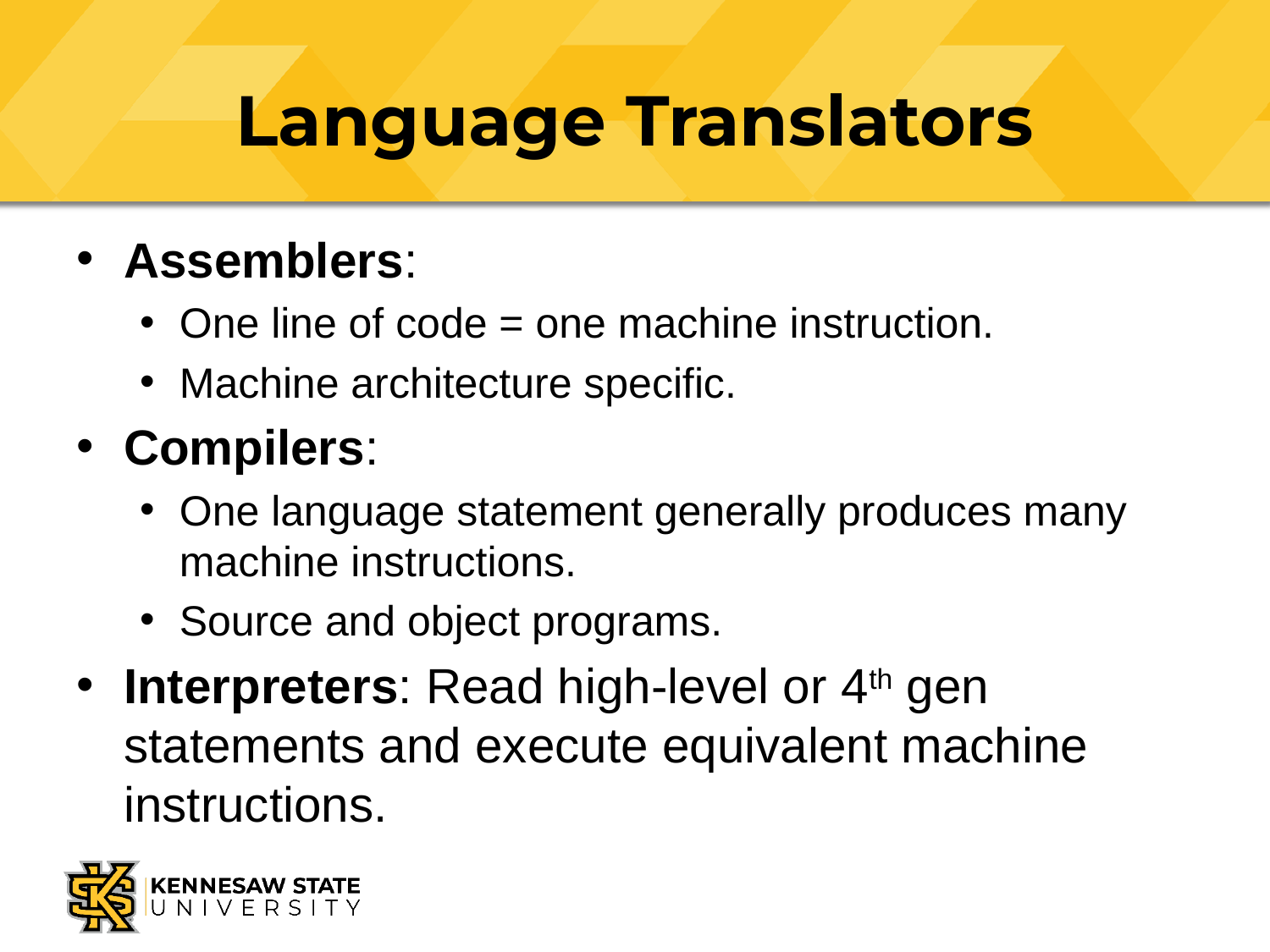

# Language Translators
Assemblers:
One line of code = one machine instruction.
Machine architecture specific.
Compilers:
One language statement generally produces many machine instructions.
Source and object programs.
Interpreters: Read high-level or 4th gen statements and execute equivalent machine instructions.